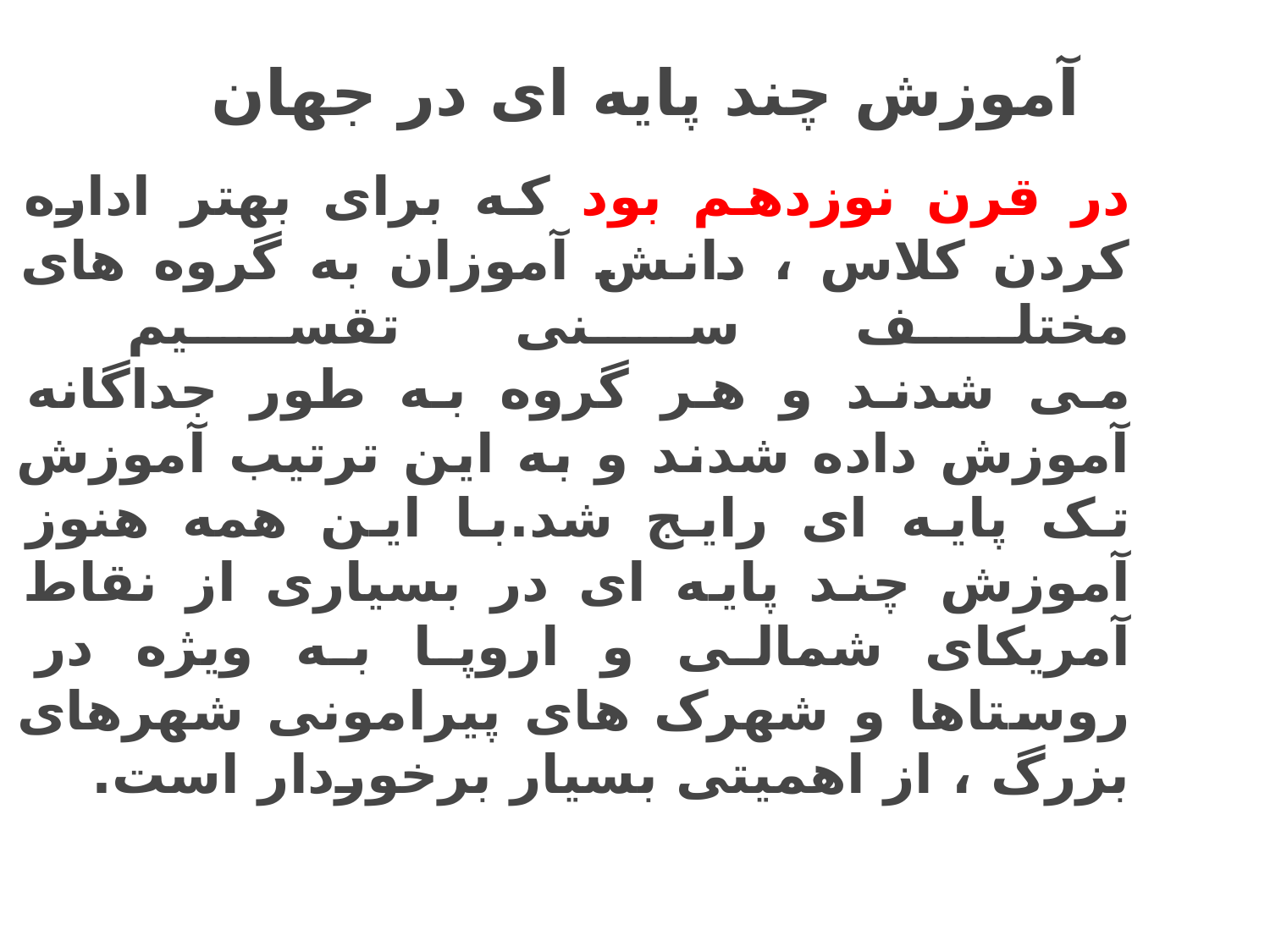

آموزش چند پایه ای در جهان
در قرن نوزدهم بود که برای بهتر اداره کردن کلاس ، دانش آموزان به گروه های مختلف سنی تقسیم
می شدند و هر گروه به طور جداگانه آموزش داده شدند و به این ترتیب آموزش تک پایه ای رایج شد.با این همه هنوز آموزش چند پایه ای در بسیاری از نقاط آمریکای شمالی و اروپا به ویژه در روستاها و شهرک های پیرامونی شهرهای بزرگ ، از اهمیتی بسیار برخوردار است.